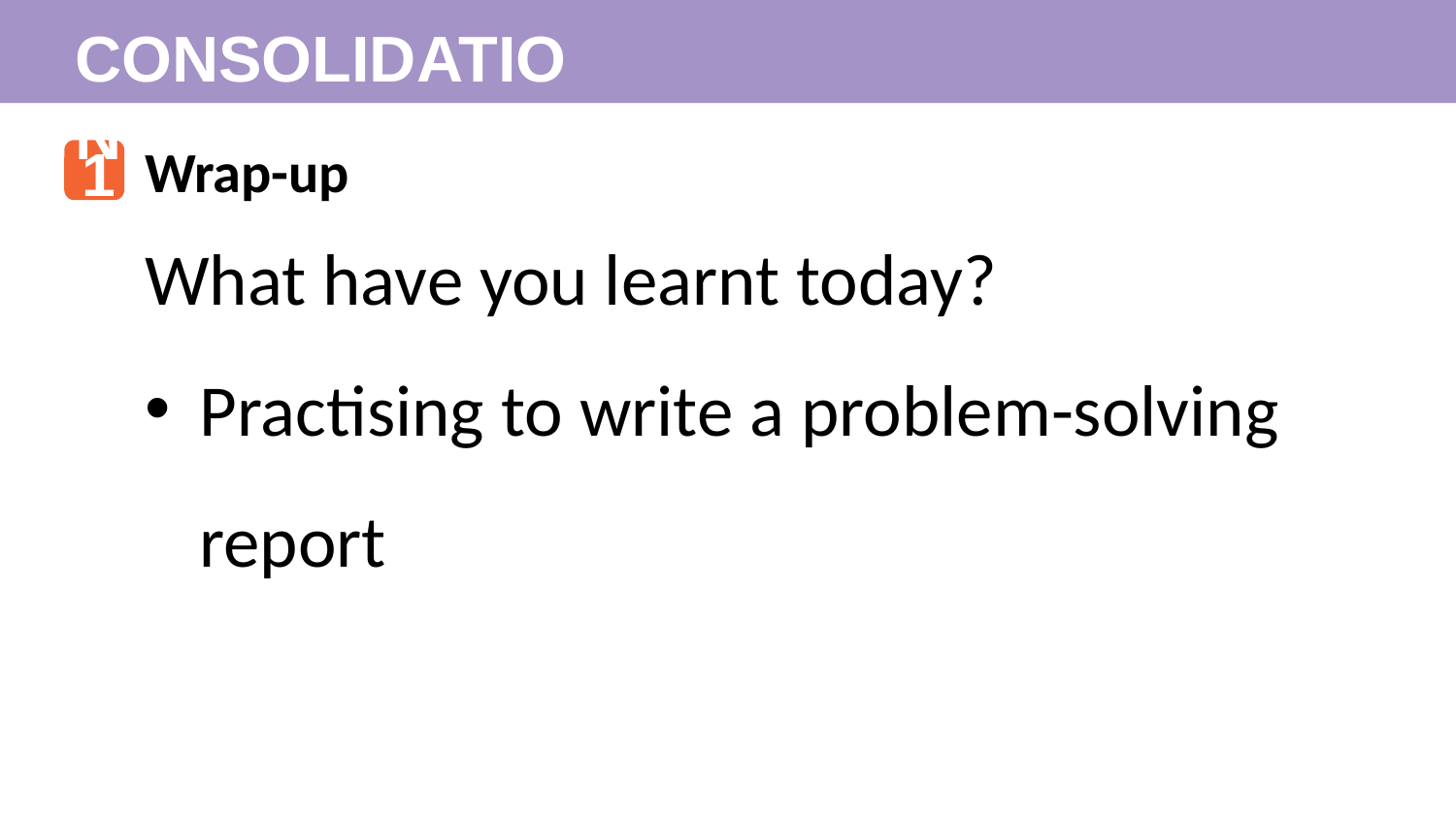

CONSOLIDATION
1
Wrap-up

What have you learnt today?
Practising to write a problem-solving report